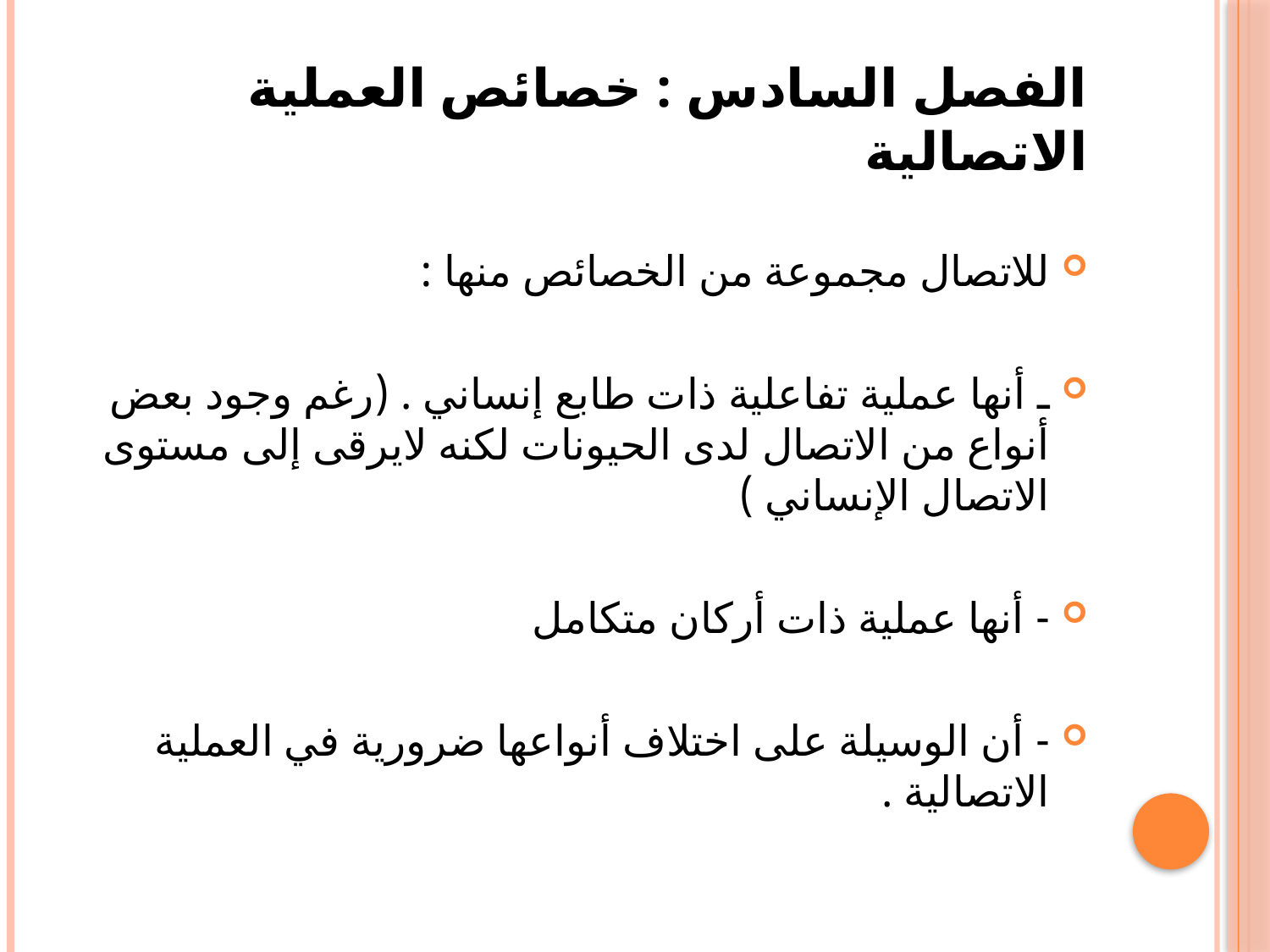

# الفصل السادس : خصائص العملية الاتصالية
للاتصال مجموعة من الخصائص منها :

ـ أنها عملية تفاعلية ذات طابع إنساني . (رغم وجود بعض أنواع من الاتصال لدى الحيونات لكنه لايرقى إلى مستوى الاتصال الإنساني )

- أنها عملية ذات أركان متكامل

- أن الوسيلة على اختلاف أنواعها ضرورية في العملية الاتصالية .